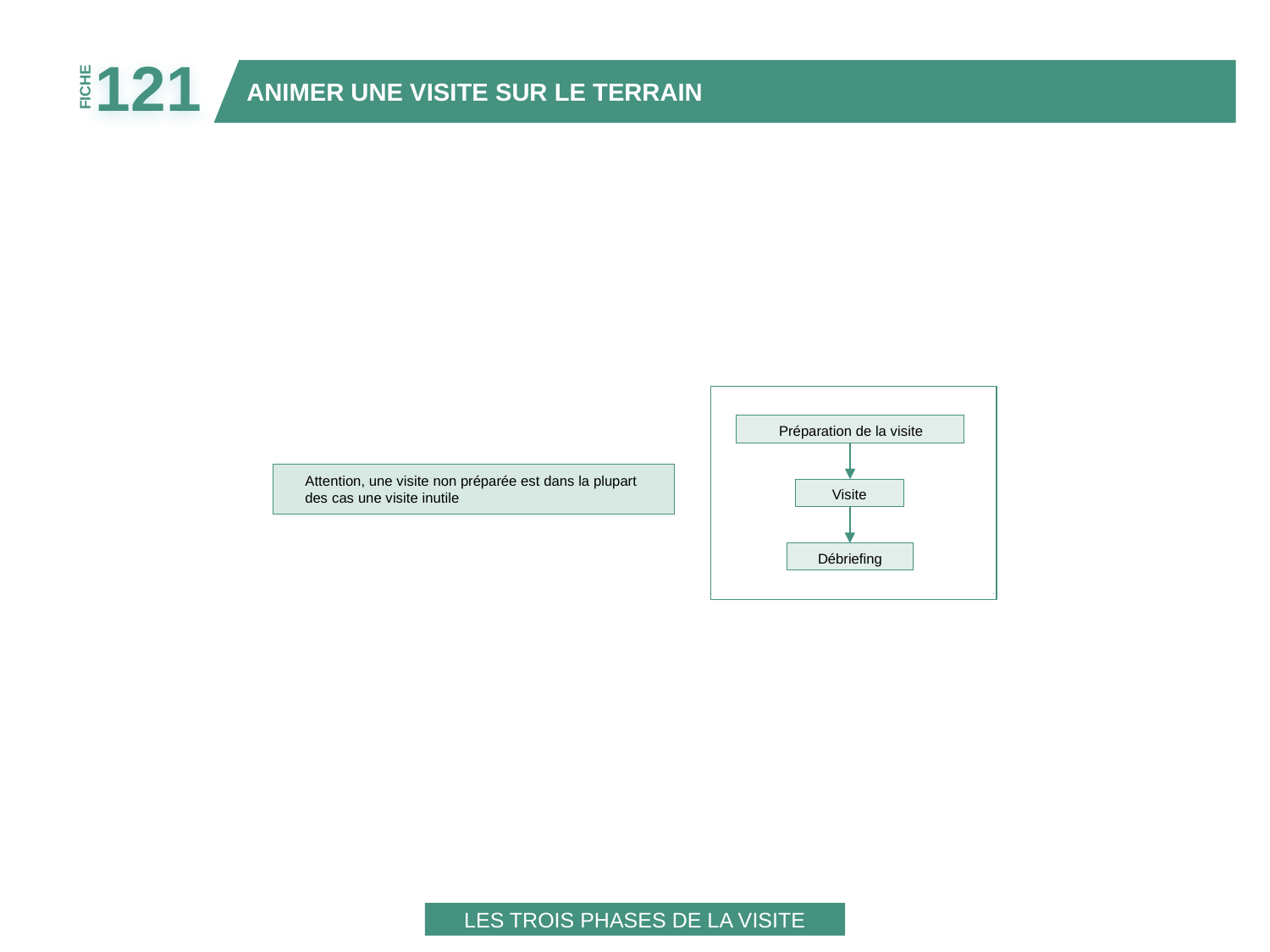

121

ANIMER UNE VISITE SUR LE TERRAIN
FICHE

Préparation de la visite

Attention, une visite non préparée est dans la plupart
des cas une visite inutile

Visite

Débriefing

LES TROIS PHASES DE LA VISITE